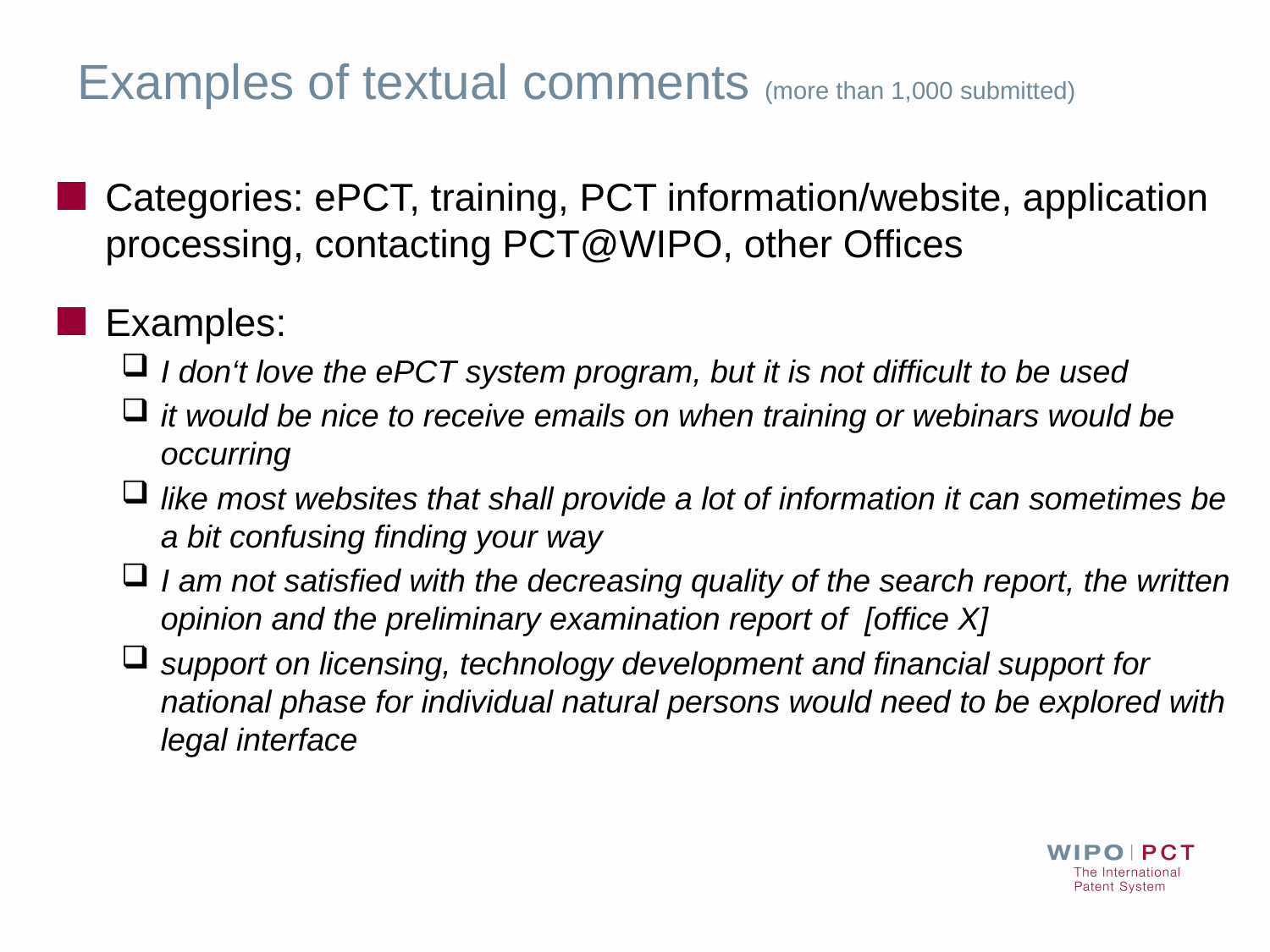

# Examples of textual comments (more than 1,000 submitted)
Categories: ePCT, training, PCT information/website, application processing, contacting PCT@WIPO, other Offices

Examples:
I don‘t love the ePCT system program, but it is not difficult to be used
it would be nice to receive emails on when training or webinars would be occurring
like most websites that shall provide a lot of information it can sometimes be a bit confusing finding your way
I am not satisfied with the decreasing quality of the search report, the written opinion and the preliminary examination report of  [office X]
support on licensing, technology development and financial support for national phase for individual natural persons would need to be explored with legal interface